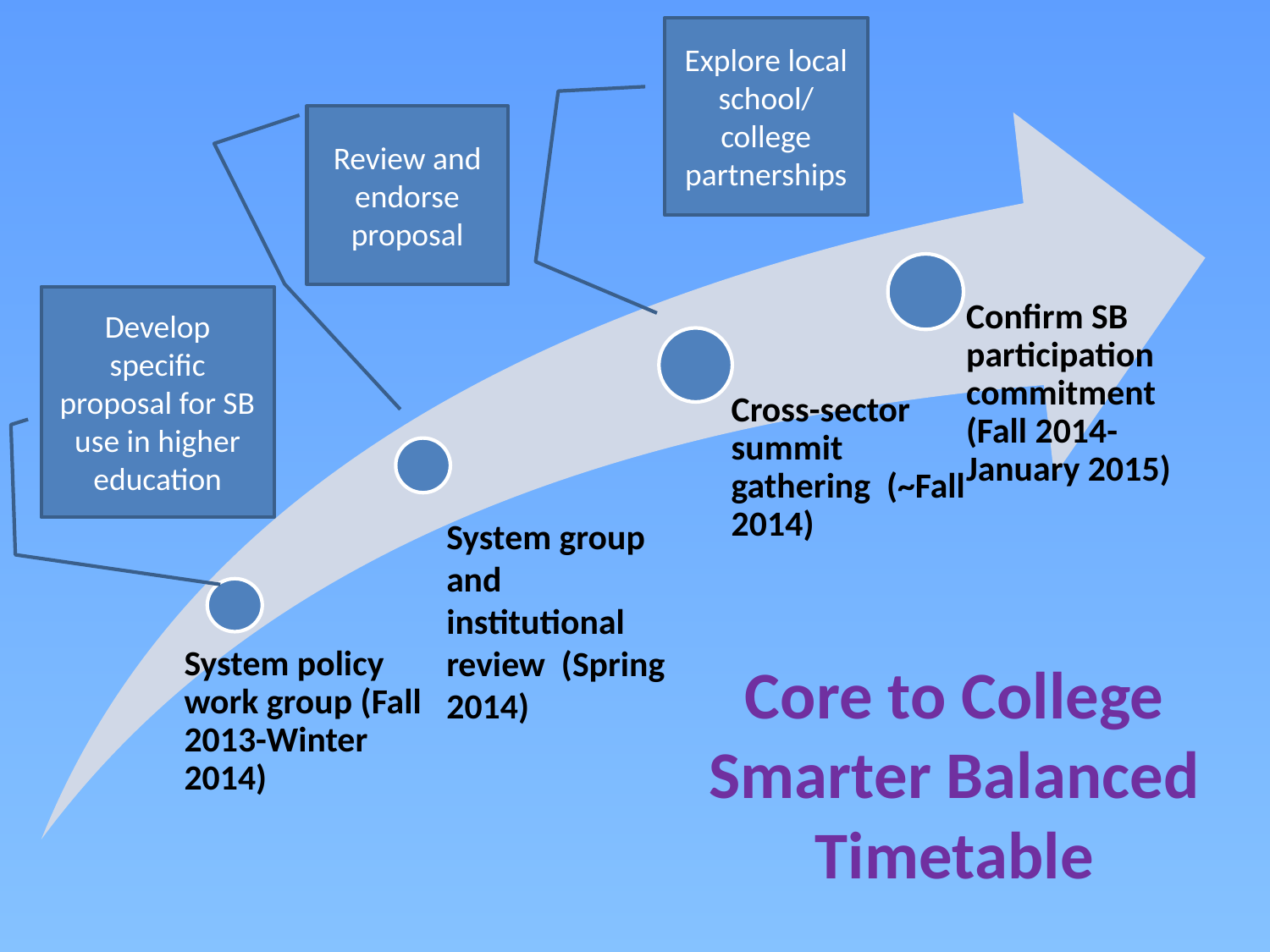

Explore local school/ college partnerships
System policy work group (Fall 2013-Winter 2014)
Cross-sector summit gathering  (~Fall 2014)
Confirm SB participation commitment (Fall 2014- January 2015)
Review and endorse proposal
Develop specific proposal for SB use in higher education

System group and institutional review  (Spring 2014)
# Core to College Smarter Balanced Timetable